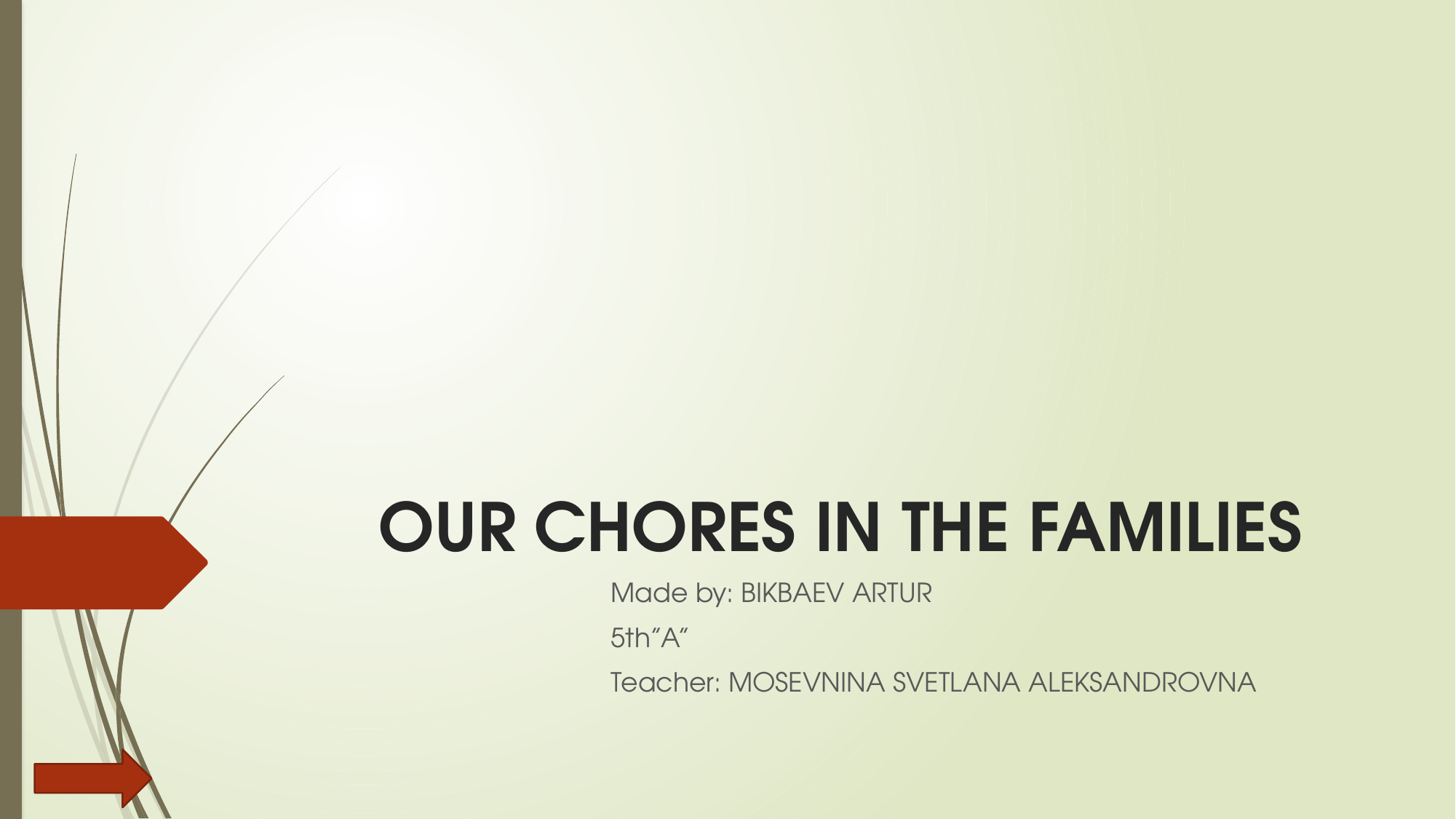

# OUR CHORES IN THE FAMILIES
                                        Made by: BIKBAEV ARTUR
                                        5th”A”
                                        Teacher: MOSEVNINA SVETLANA ALEKSANDROVNA